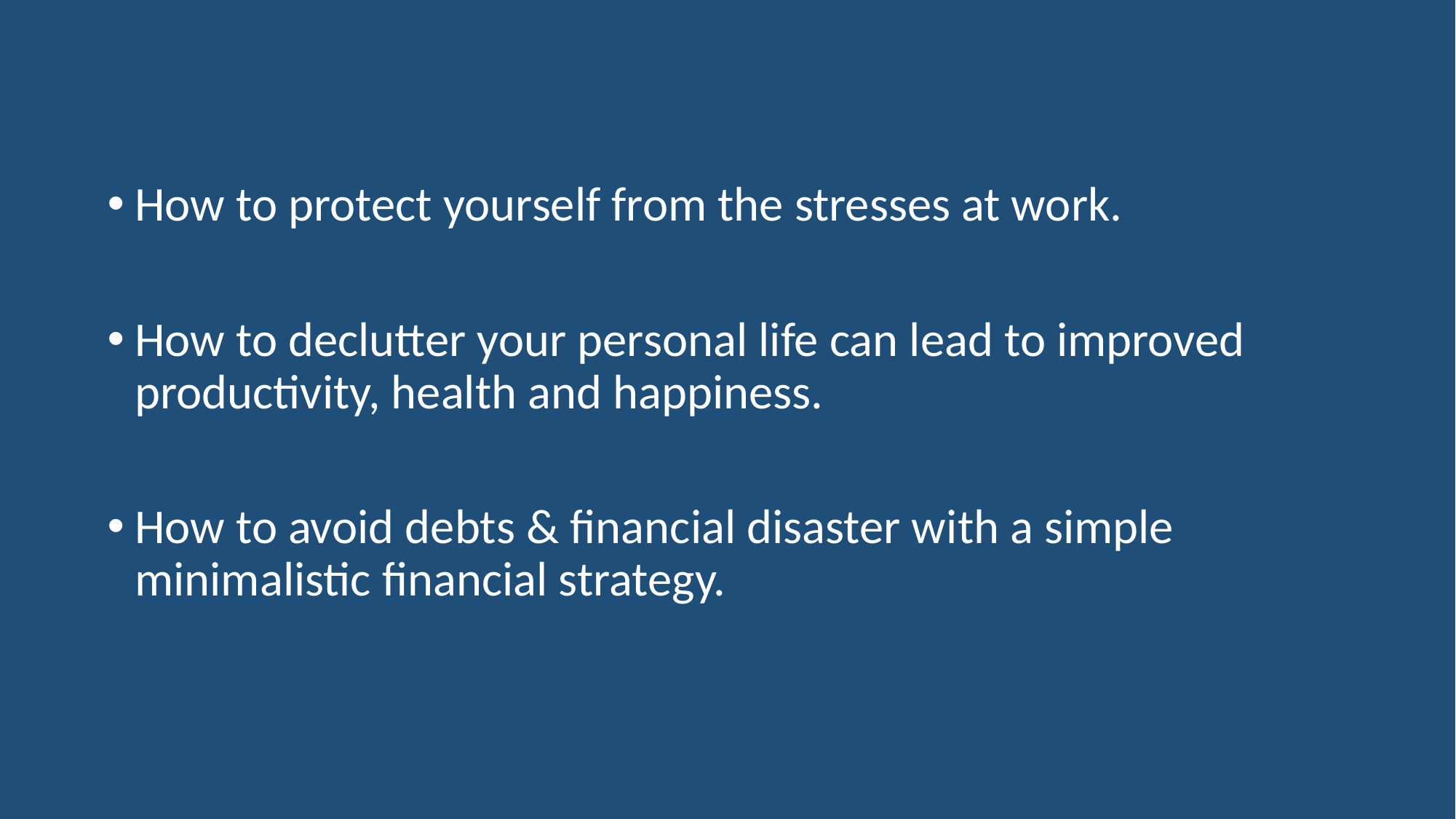

How to protect yourself from the stresses at work.

How to declutter your personal life can lead to improved productivity, health and happiness.

How to avoid debts & financial disaster with a simple minimalistic financial strategy.